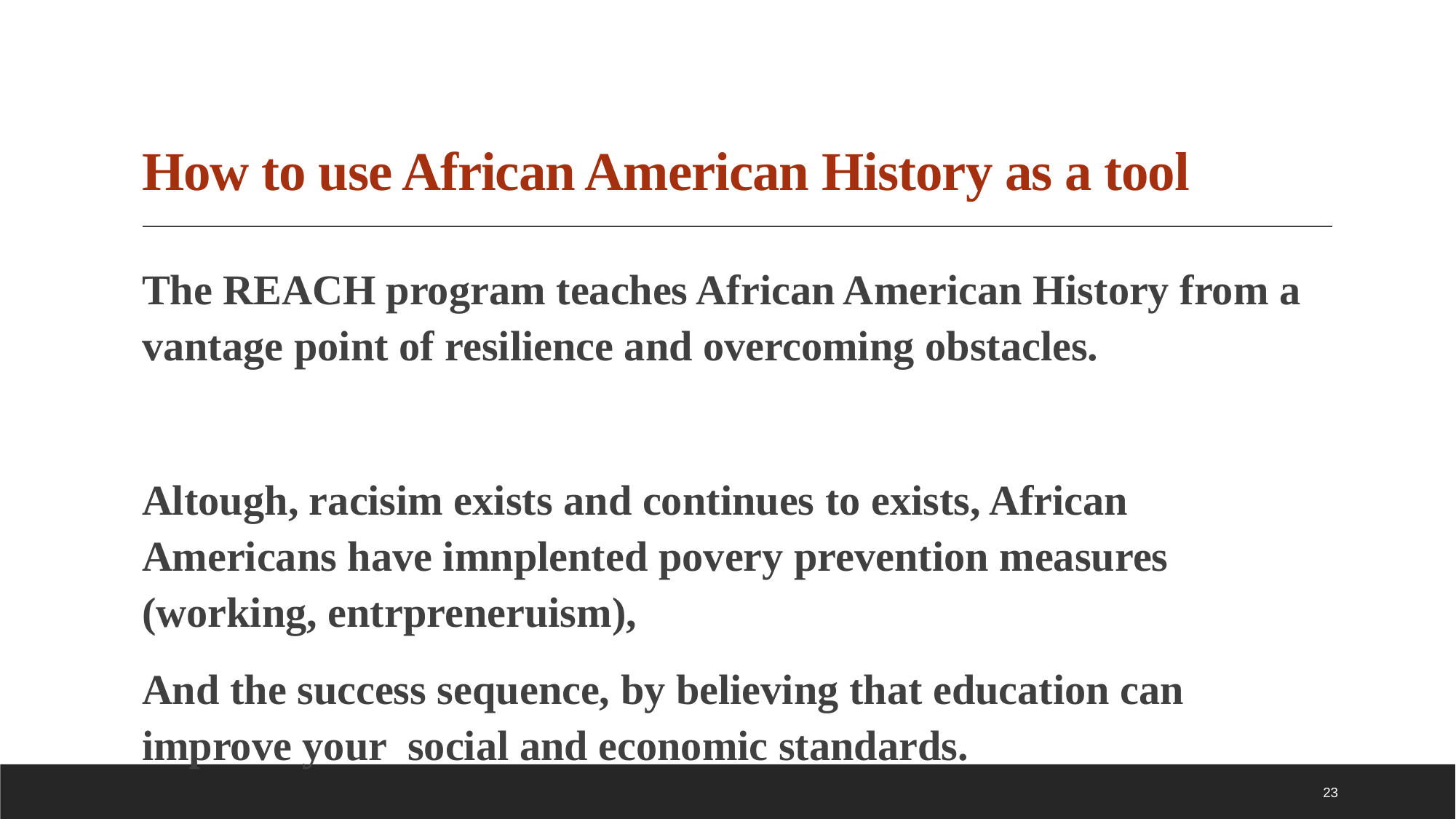

# How to use African American History as a tool
The REACH program teaches African American History from a vantage point of resilience and overcoming obstacles.

Altough, racisim exists and continues to exists, African Americans have imnplented povery prevention measures (working, entrpreneruism),
And the success sequence, by believing that education can improve your  social and economic standards.
23